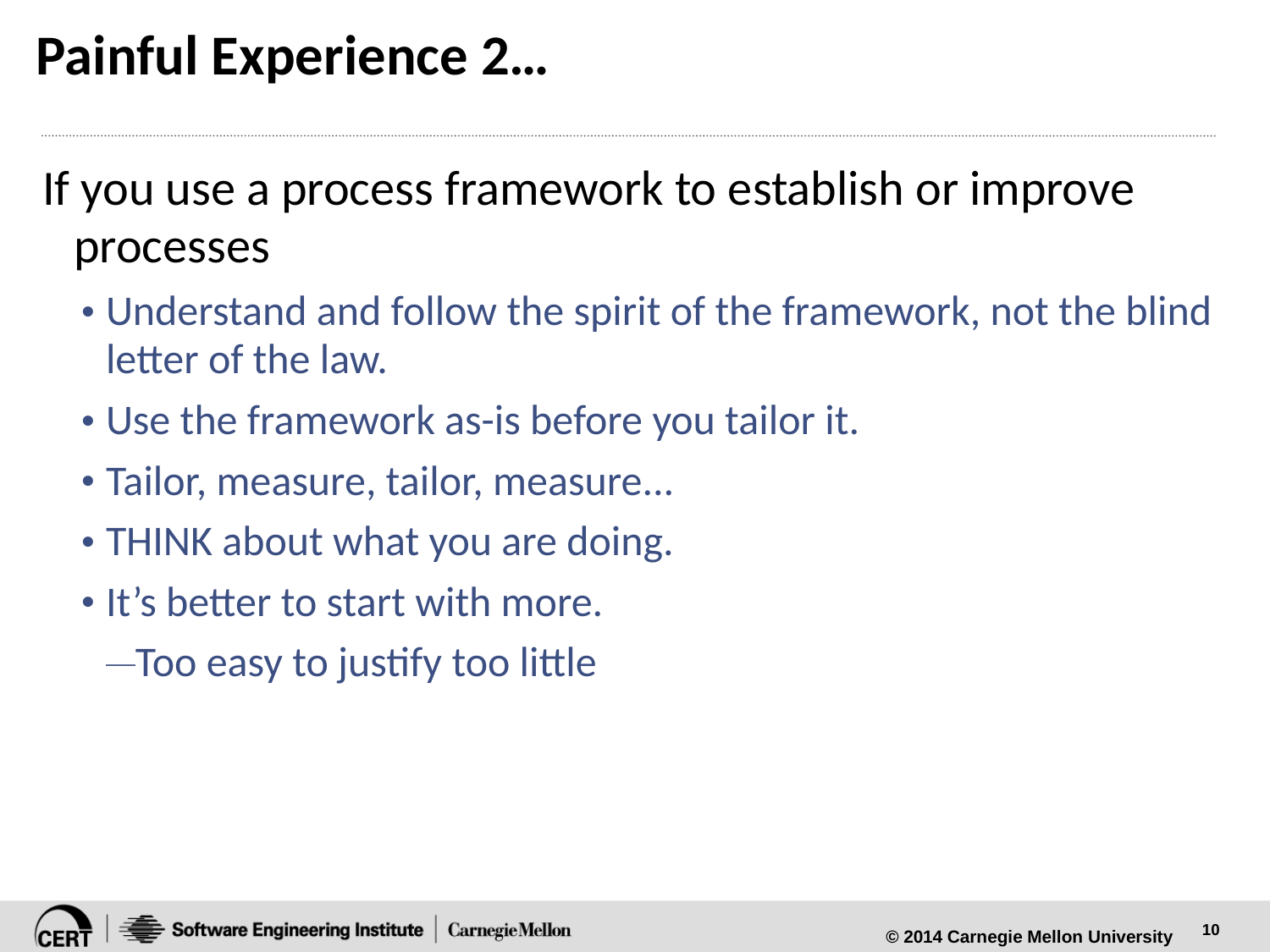

# Painful Experience 2…
If you use a process framework to establish or improve processes
Understand and follow the spirit of the framework, not the blind letter of the law.
Use the framework as-is before you tailor it.
Tailor, measure, tailor, measure...
THINK about what you are doing.
It’s better to start with more.
Too easy to justify too little